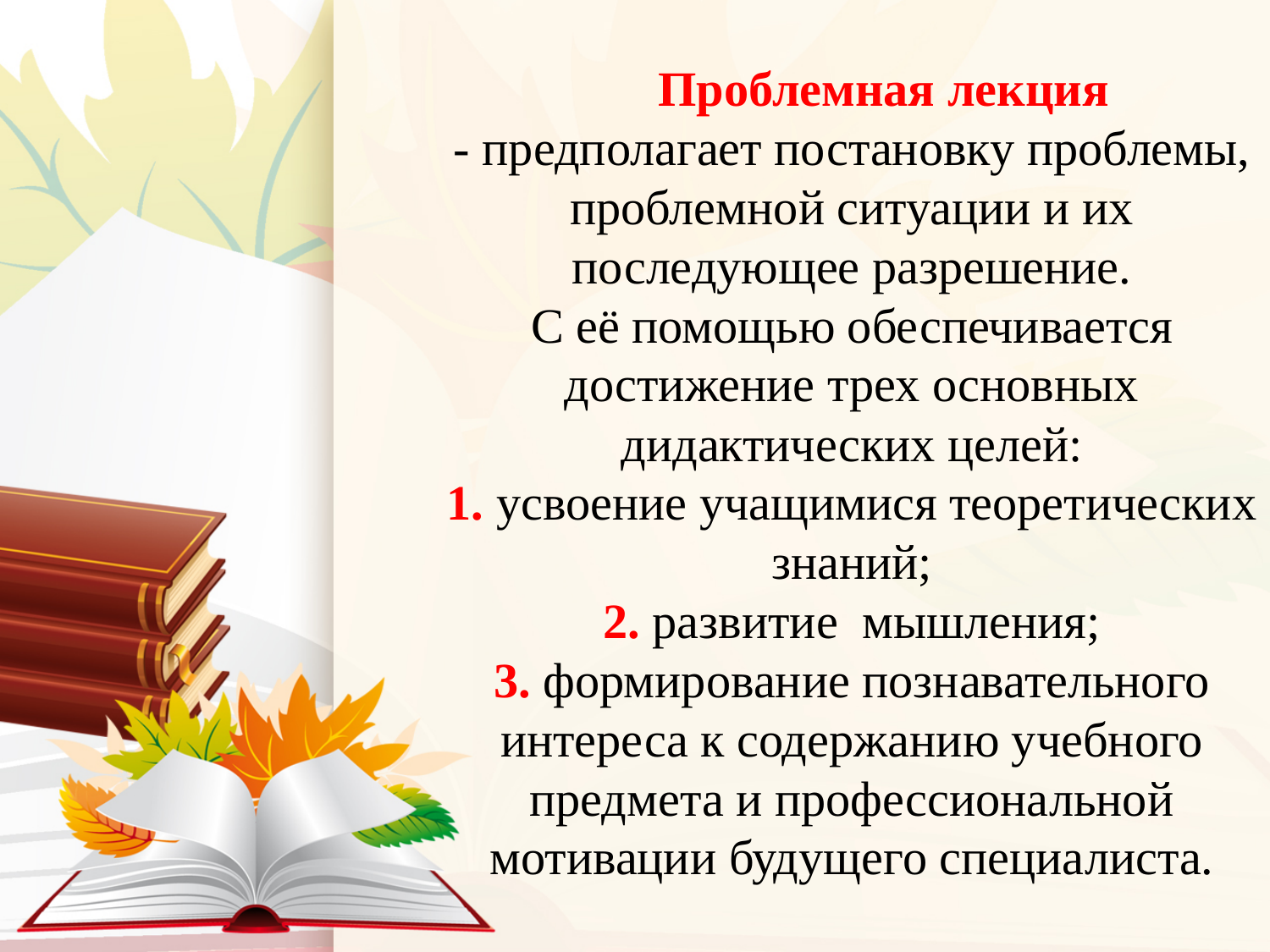

# Проблемная лекция - предполагает постановку проблемы, проблемной ситуации и их последующее разрешение. С её помощью обеспечивается достижение трех основных дидактических целей: 1. усвоение учащимися теоретических знаний; 2. развитие  мышления; 3. формирование познавательного интереса к содержанию учебного предмета и профессиональной мотивации будущего специалиста.